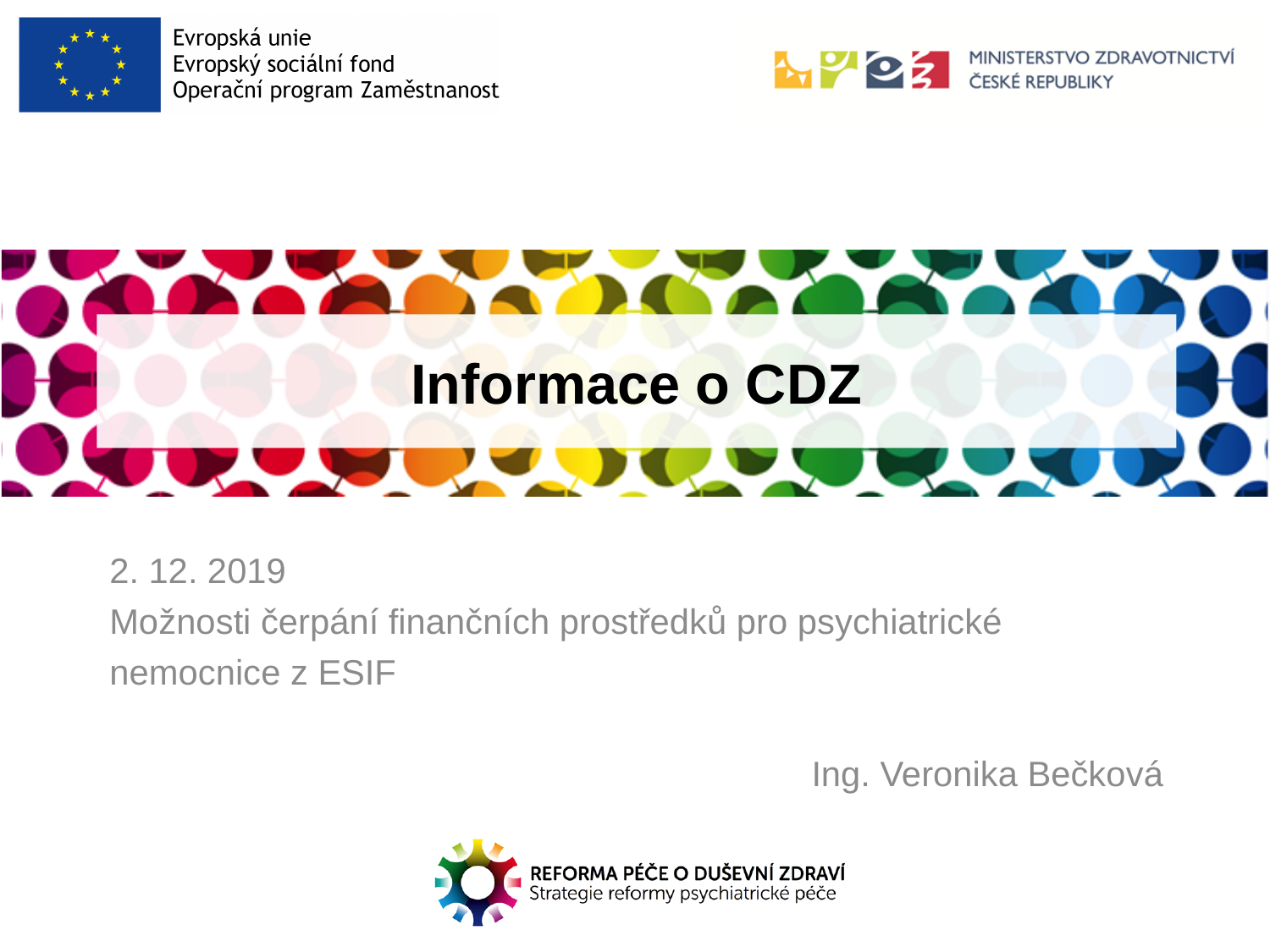

# Informace o CDZ
2. 12. 2019
Možnosti čerpání finančních prostředků pro psychiatrické nemocnice z ESIF

Ing. Veronika Bečková